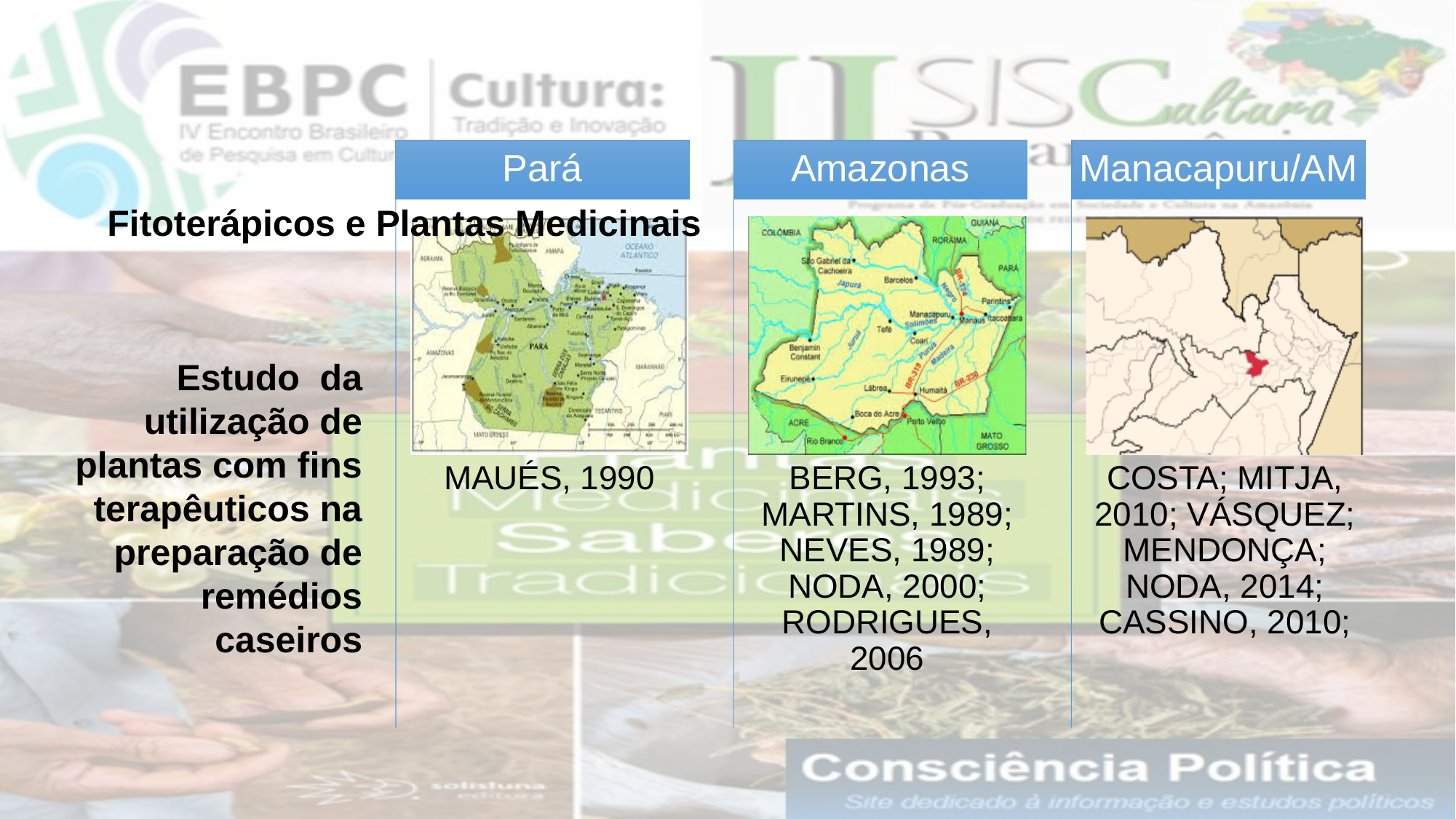

MAUÉS, 1990
Pará
BERG, 1993; MARTINS, 1989; NEVES, 1989; NODA, 2000; RODRIGUES, 2006

Amazonas
COSTA; MITJA, 2010; VÁSQUEZ; MENDONÇA; NODA, 2014; CASSINO, 2010;
Manacapuru/AM
Fitoterápicos e Plantas Medicinais
Estudo  da utilização de plantas com fins terapêuticos na preparação de remédios caseiros